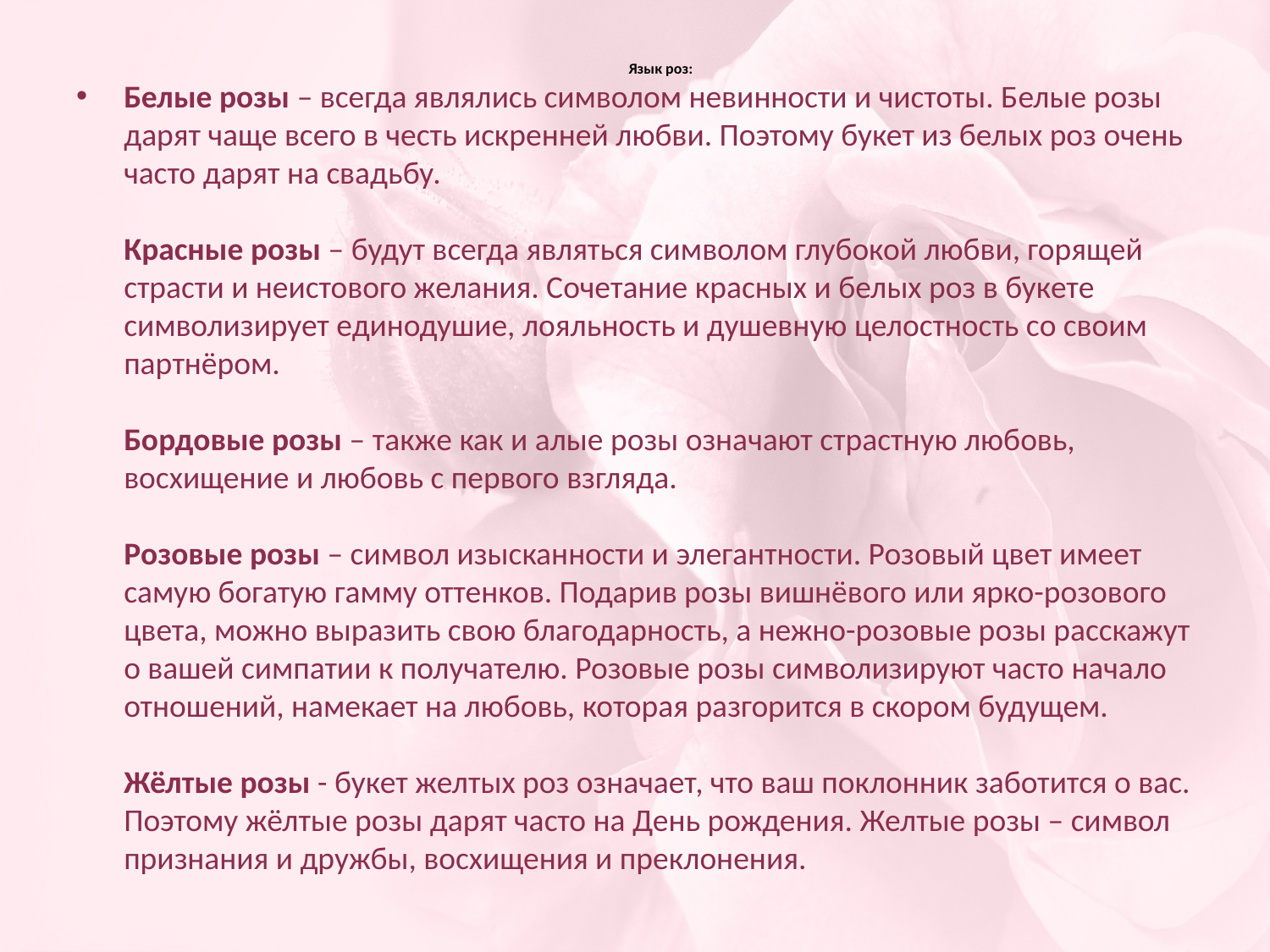

# Язык роз:
Белые розы – всегда являлись символом невинности и чистоты. Белые розы дарят чаще всего в честь искренней любви. Поэтому букет из белых роз очень часто дарят на свадьбу.
Красные розы – будут всегда являться символом глубокой любви, горящей страсти и неистового желания. Сочетание красных и белых роз в букете символизирует единодушие, лояльность и душевную целостность со своим партнёром.
Бордовые розы – также как и алые розы означают страстную любовь, восхищение и любовь с первого взгляда.
Розовые розы – символ изысканности и элегантности. Розовый цвет имеет самую богатую гамму оттенков. Подарив розы вишнёвого или ярко-розового цвета, можно выразить свою благодарность, а нежно-розовые розы расскажут о вашей симпатии к получателю. Розовые розы символизируют часто начало отношений, намекает на любовь, которая разгорится в скором будущем.
Жёлтые розы - букет желтых роз означает, что ваш поклонник заботится о вас. Поэтому жёлтые розы дарят часто на День рождения. Желтые розы – символ признания и дружбы, восхищения и преклонения.